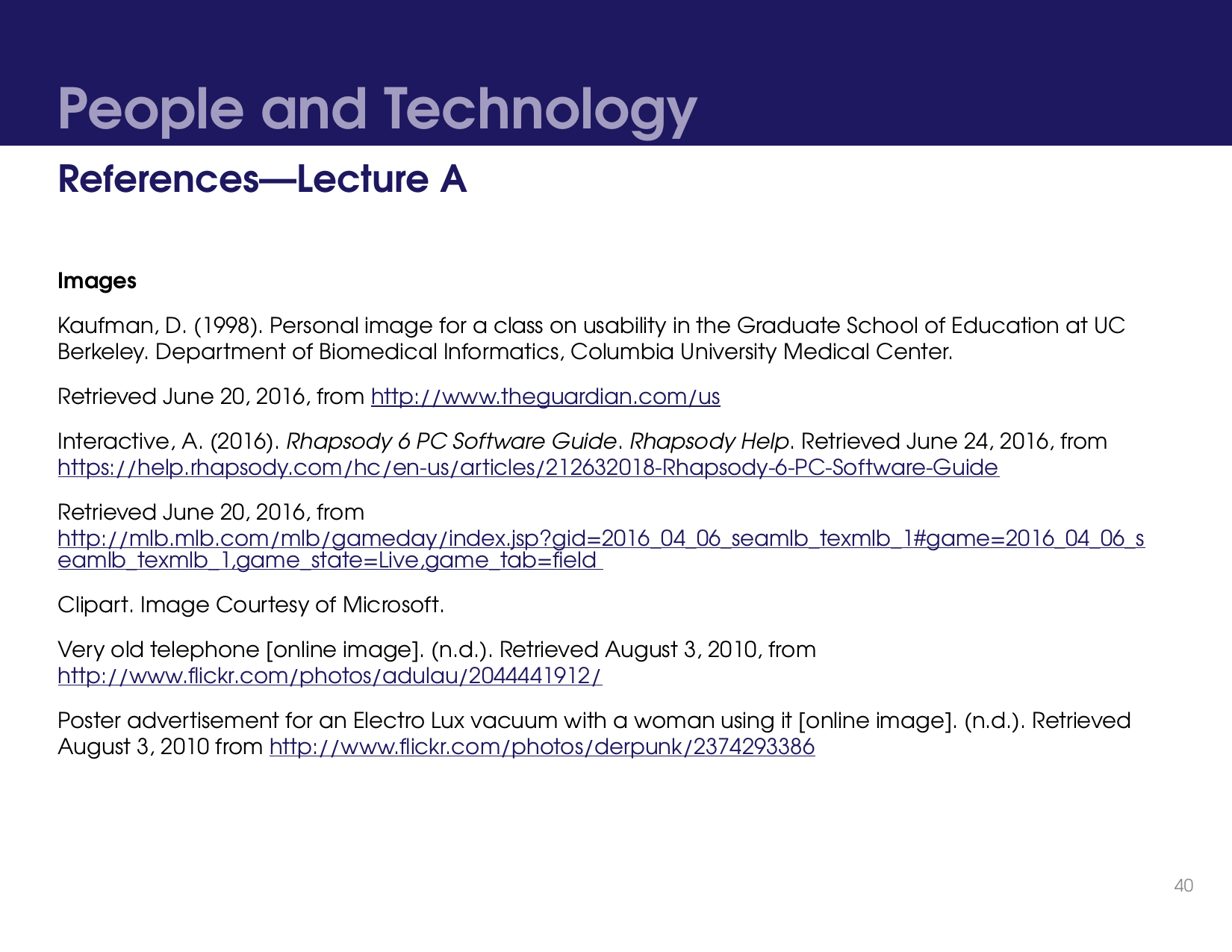

# People and Technology
References—Lecture A
Images
Kaufman, D. (1998). Personal image for a class on usability in the Graduate School of Education at UC Berkeley. Department of Biomedical Informatics, Columbia University Medical Center.
Retrieved June 20, 2016, from http://www.theguardian.com/us
Interactive, A. (2016). Rhapsody 6 PC Software Guide. Rhapsody Help. Retrieved June 24, 2016, from https://help.rhapsody.com/hc/en-us/articles/212632018-Rhapsody-6-PC-Software-Guide
Retrieved June 20, 2016, from http://mlb.mlb.com/mlb/gameday/index.jsp?gid=2016_04_06_seamlb_texmlb_1#game=2016_04_06_seamlb_texmlb_1,game_state=Live,game_tab=field
Clipart. Image Courtesy of Microsoft.
Very old telephone [online image]. (n.d.). Retrieved August 3, 2010, from http://www.flickr.com/photos/adulau/2044441912/
Poster advertisement for an Electro Lux vacuum with a woman using it [online image]. (n.d.). Retrieved August 3, 2010 from http://www.flickr.com/photos/derpunk/2374293386

40